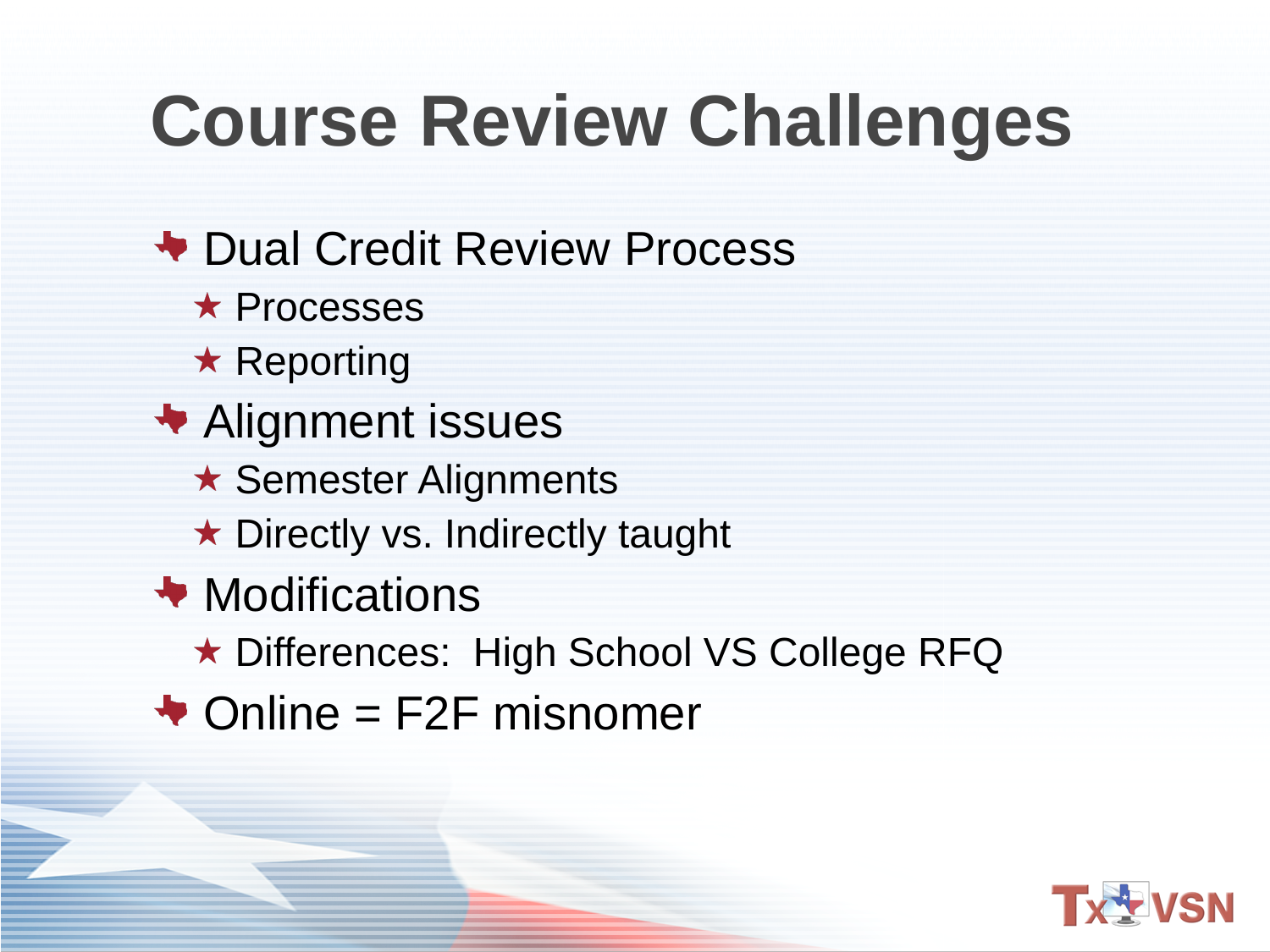

# Course Review Challenges
Dual Credit Review Process
Processes
Reporting
Alignment issues
Semester Alignments
Directly vs. Indirectly taught
Modifications
Differences:  High School VS College RFQ
Online = F2F misnomer